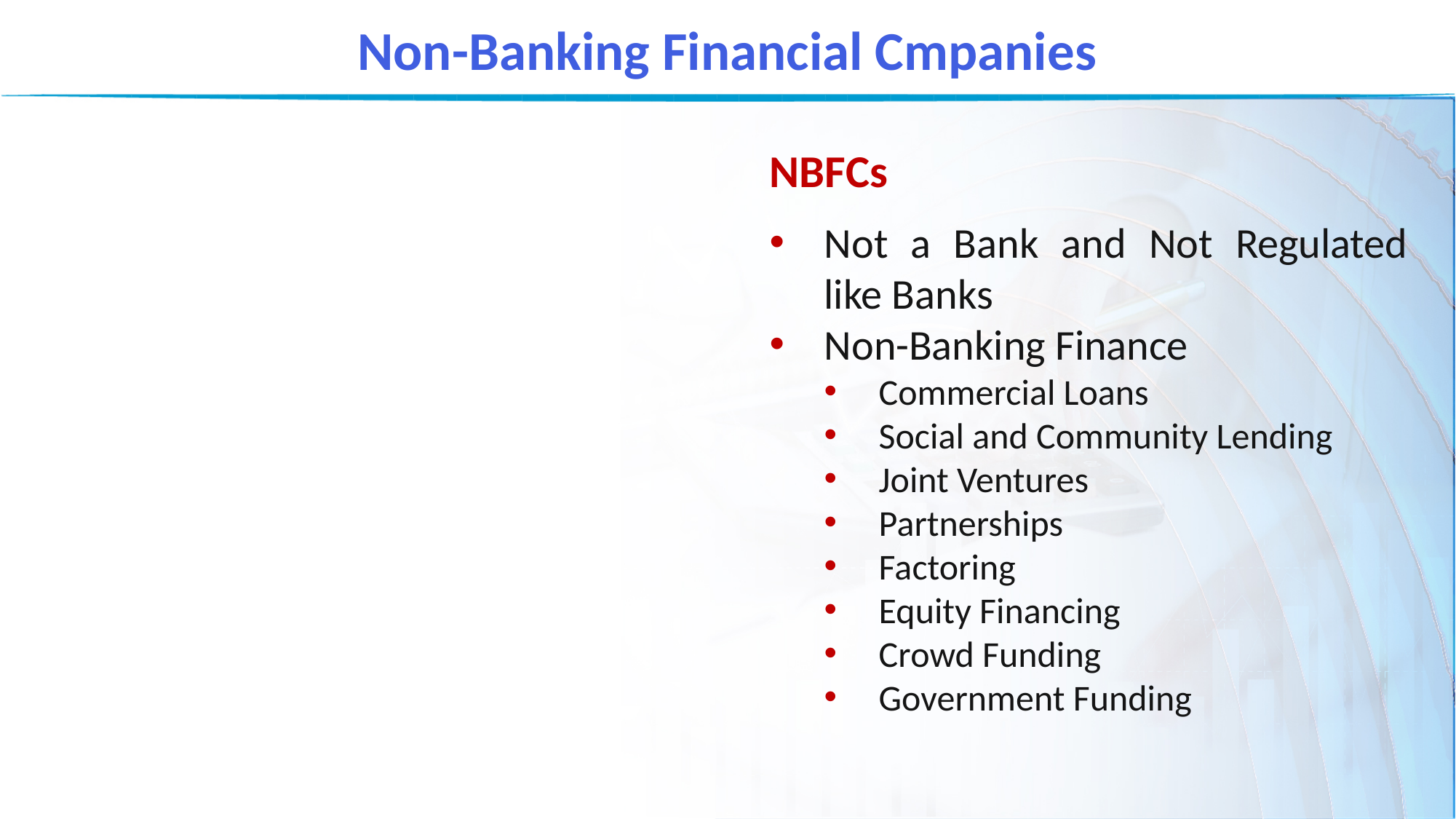

Non-Banking Financial Cmpanies
NBFCs

Not a Bank and Not Regulated like Banks
Non-Banking Finance
Commercial Loans
Social and Community Lending
Joint Ventures
Partnerships
Factoring
Equity Financing
Crowd Funding
Government Funding